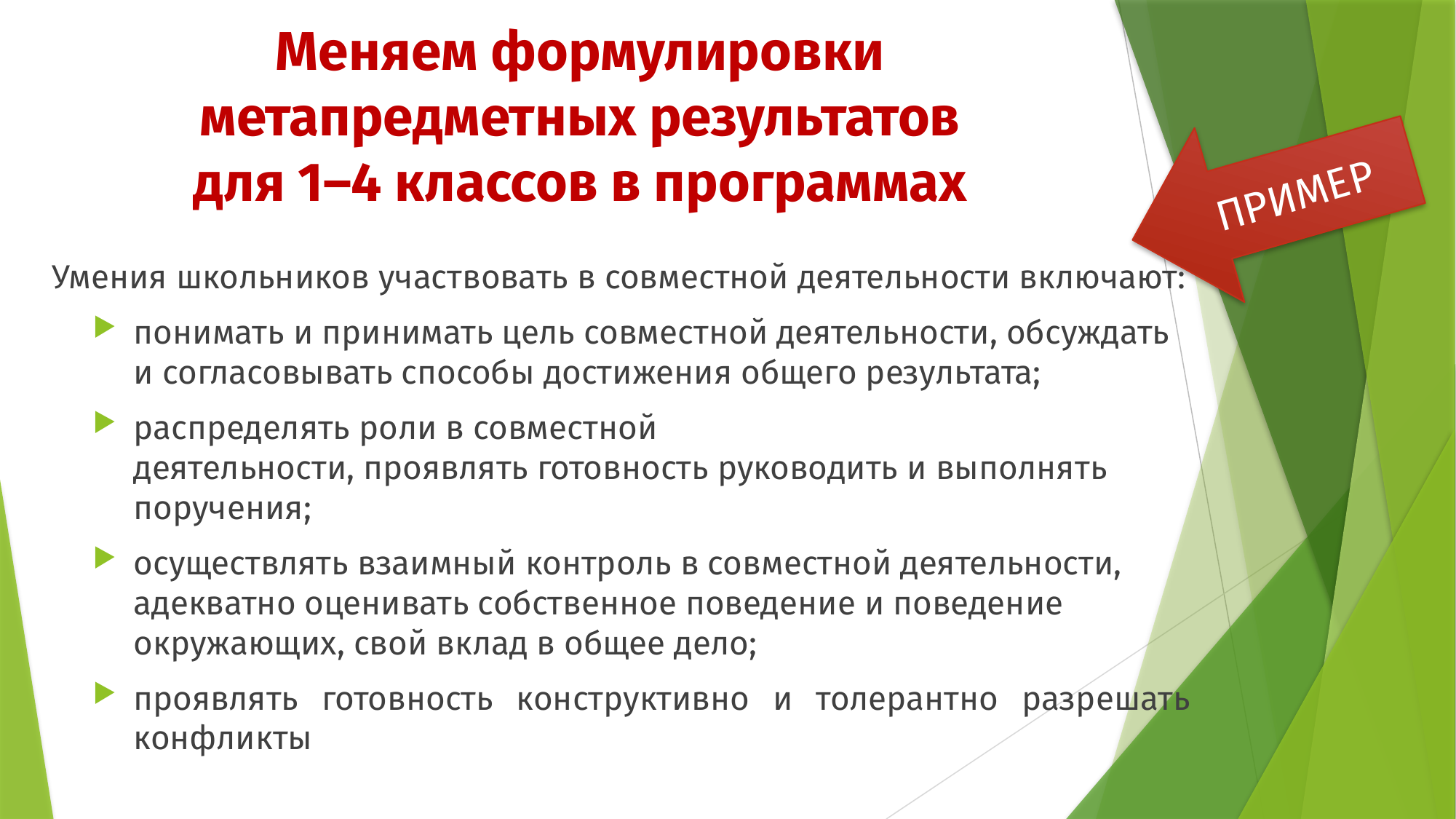

# Меняем формулировки метапредметных результатов для 1–4 классов в программах
ПРИМЕР
Умения школьников участвовать в совместной деятельности включают:
понимать и принимать цель совместной деятельности, обсуждать
и согласовывать способы достижения общего результата;
распределять роли в совместной деятельности, проявлять готовность руководить и выполнять поручения;
осуществлять взаимный контроль в совместной деятельности, адекватно оценивать собственное поведение и поведение окружающих, свой вклад в общее дело;
проявлять готовность конструктивно и толерантно разрешать конфликты